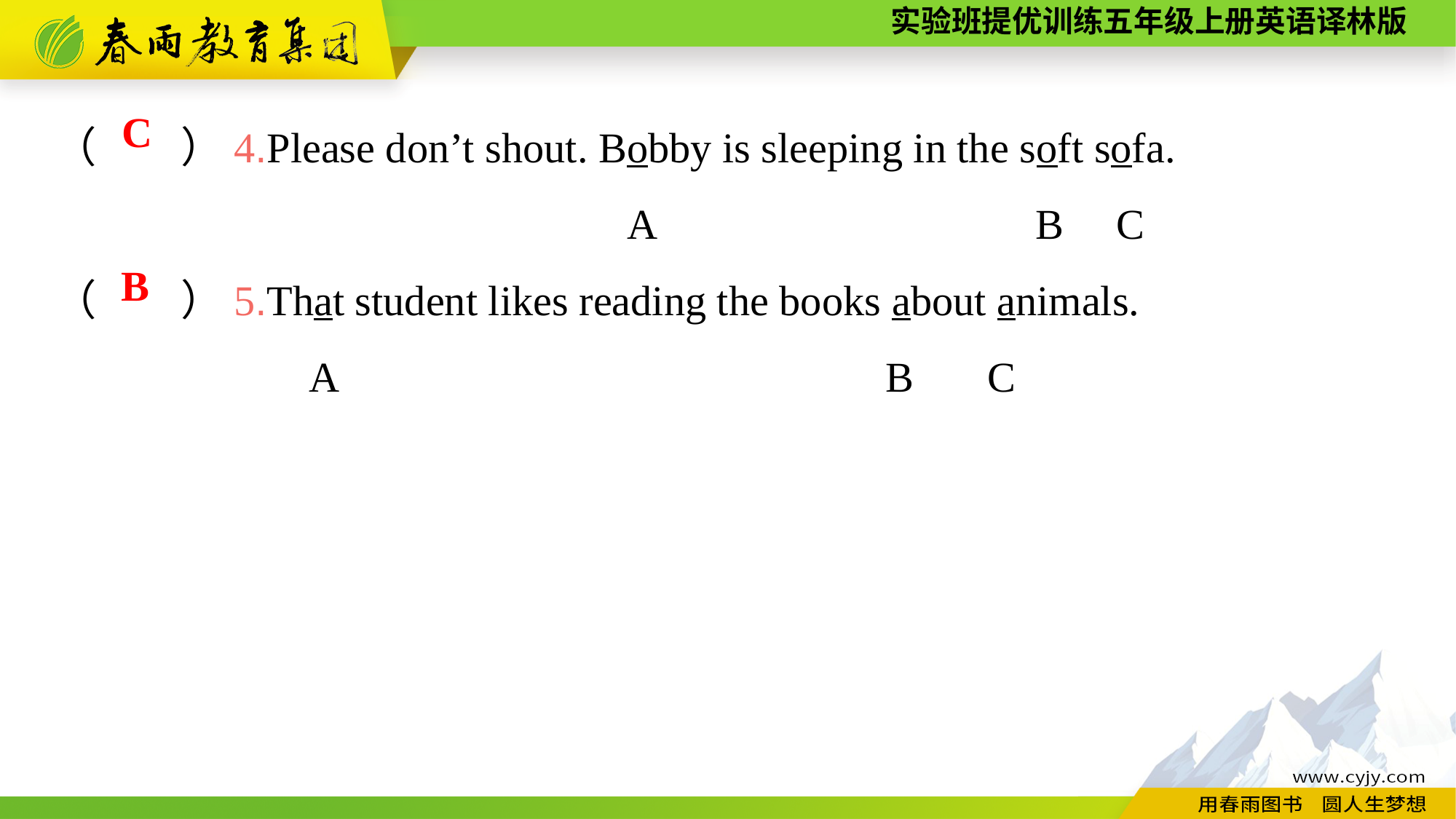

（　　）4.Please don’t shout. Bobby is sleeping in the soft sofa.
A                                    B     C
（　　）5.That student likes reading the books about animals.
                                                        A                                                    B       C
C
B